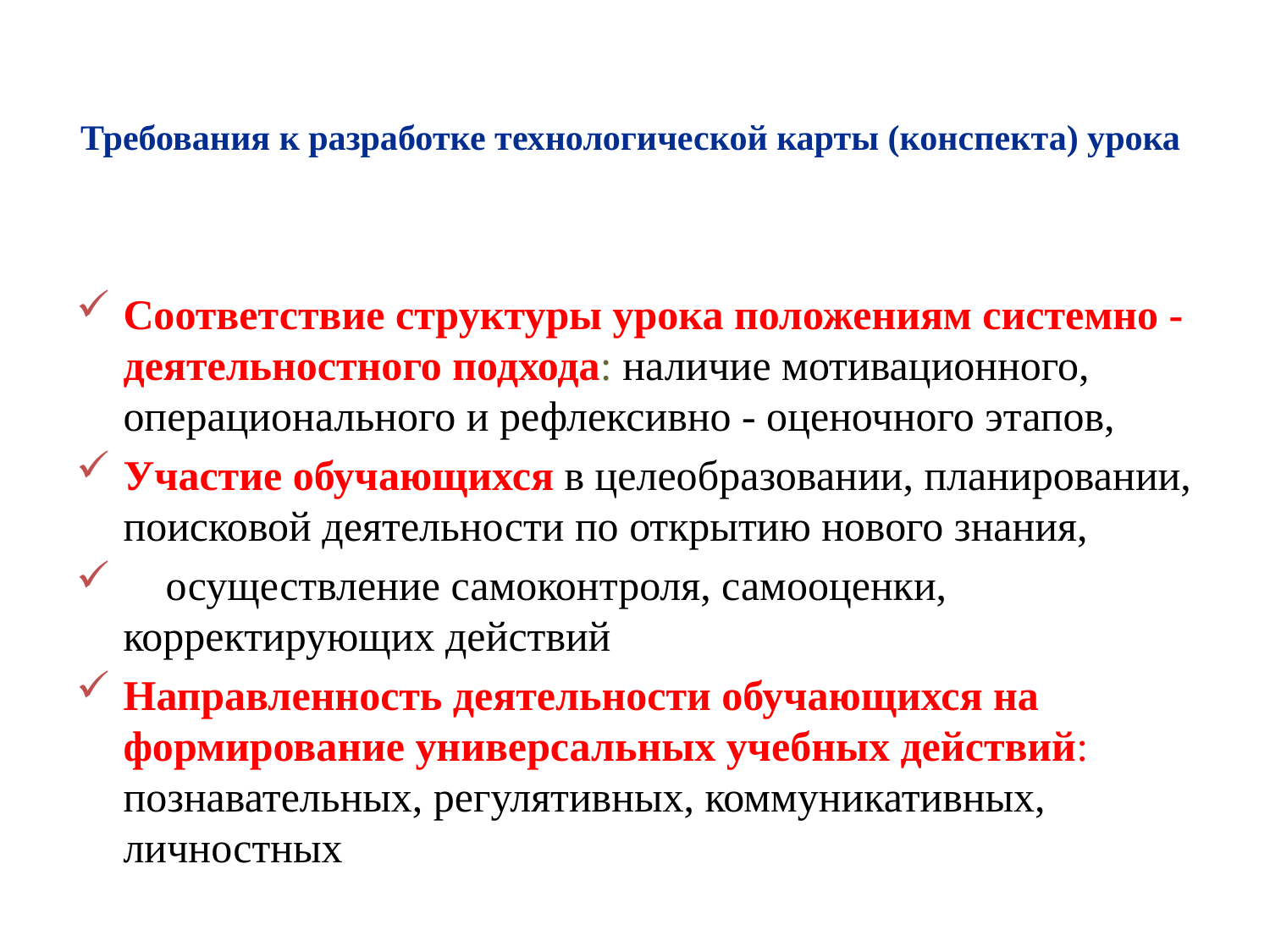

# Требования к разработке технологической карты (конспекта) урока

Соответствие структуры урока положениям системно - деятельностного подхода: наличие мотивационного, операционального и рефлексивно - оценочного этапов,
Участие обучающихся в целеобразовании, планировании, поисковой деятельности по открытию нового знания,
    осуществление самоконтроля, самооценки, корректирующих действий
Направленность деятельности обучающихся на формирование универсальных учебных действий: познавательных, регулятивных, коммуникативных, личностных